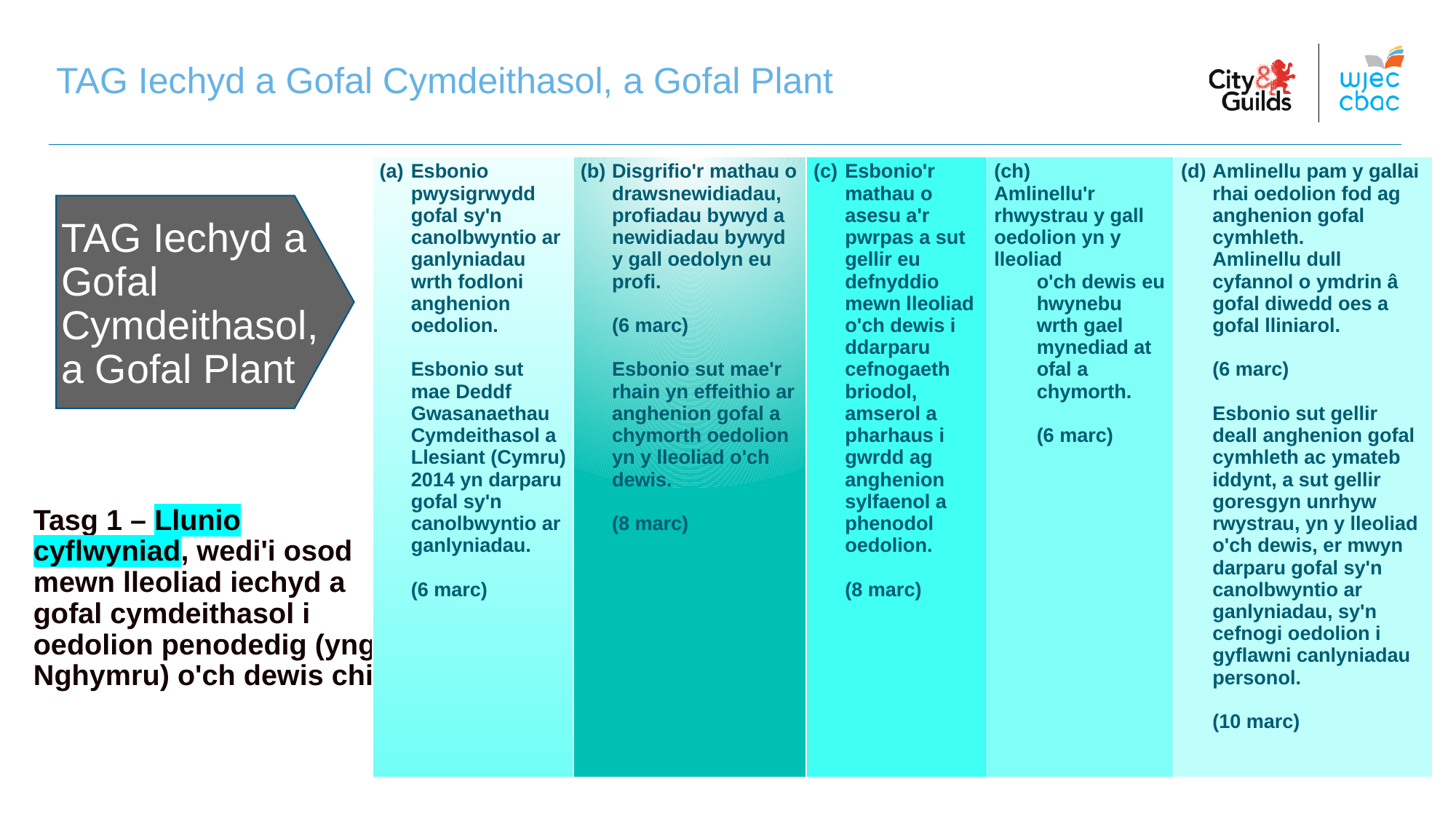

TAG Iechyd a Gofal Cymdeithasol, a Gofal Plant

| (a) Esbonio pwysigrwydd gofal sy'n canolbwyntio ar ganlyniadau wrth fodloni anghenion oedolion. Esbonio sut mae Deddf Gwasanaethau Cymdeithasol a Llesiant (Cymru) 2014 yn darparu gofal sy'n canolbwyntio ar ganlyniadau. (6 marc) | Disgrifio'r mathau o drawsnewidiadau, profiadau bywyd a newidiadau bywyd y gall oedolyn eu profi. (6 marc) Esbonio sut mae'r rhain yn effeithio ar anghenion gofal a chymorth oedolion yn y lleoliad o'ch dewis. (8 marc) | (c) Esbonio'r mathau o asesu a'r pwrpas a sut gellir eu defnyddio mewn lleoliad o'ch dewis i ddarparu cefnogaeth briodol, amserol a pharhaus i gwrdd ag anghenion sylfaenol a phenodol oedolion. (8 marc) | (ch) Amlinellu'r rhwystrau y gall oedolion yn y lleoliad o'ch dewis eu hwynebu wrth gael mynediad at ofal a chymorth. (6 marc) | (d) Amlinellu pam y gallai rhai oedolion fod ag anghenion gofal cymhleth. Amlinellu dull cyfannol o ymdrin â gofal diwedd oes a gofal lliniarol. (6 marc) Esbonio sut gellir deall anghenion gofal cymhleth ac ymateb iddynt, a sut gellir goresgyn unrhyw rwystrau, yn y lleoliad o'ch dewis, er mwyn darparu gofal sy'n canolbwyntio ar ganlyniadau, sy'n cefnogi oedolion i gyflawni canlyniadau personol. (10 marc) |
| --- | --- | --- | --- | --- |
TAG Iechyd a Gofal Cymdeithasol, a Gofal Plant
Tasg 1 – Llunio cyflwyniad, wedi'i osod mewn lleoliad iechyd a gofal cymdeithasol i oedolion penodedig (yng Nghymru) o'ch dewis chi